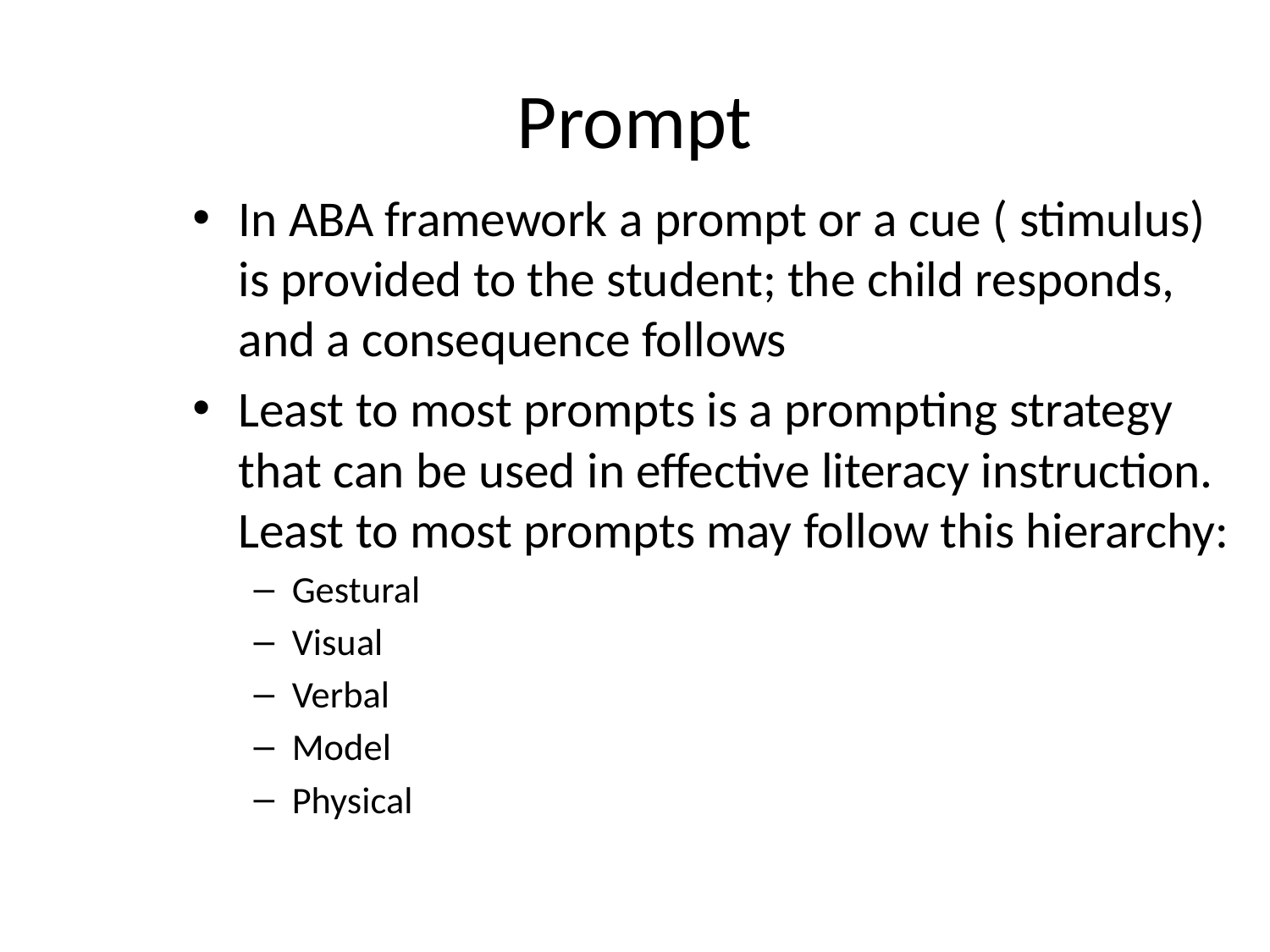

# Prompt
In ABA framework a prompt or a cue ( stimulus) is provided to the student; the child responds, and a consequence follows
Least to most prompts is a prompting strategy that can be used in effective literacy instruction. Least to most prompts may follow this hierarchy:
Gestural
Visual
Verbal
Model
Physical